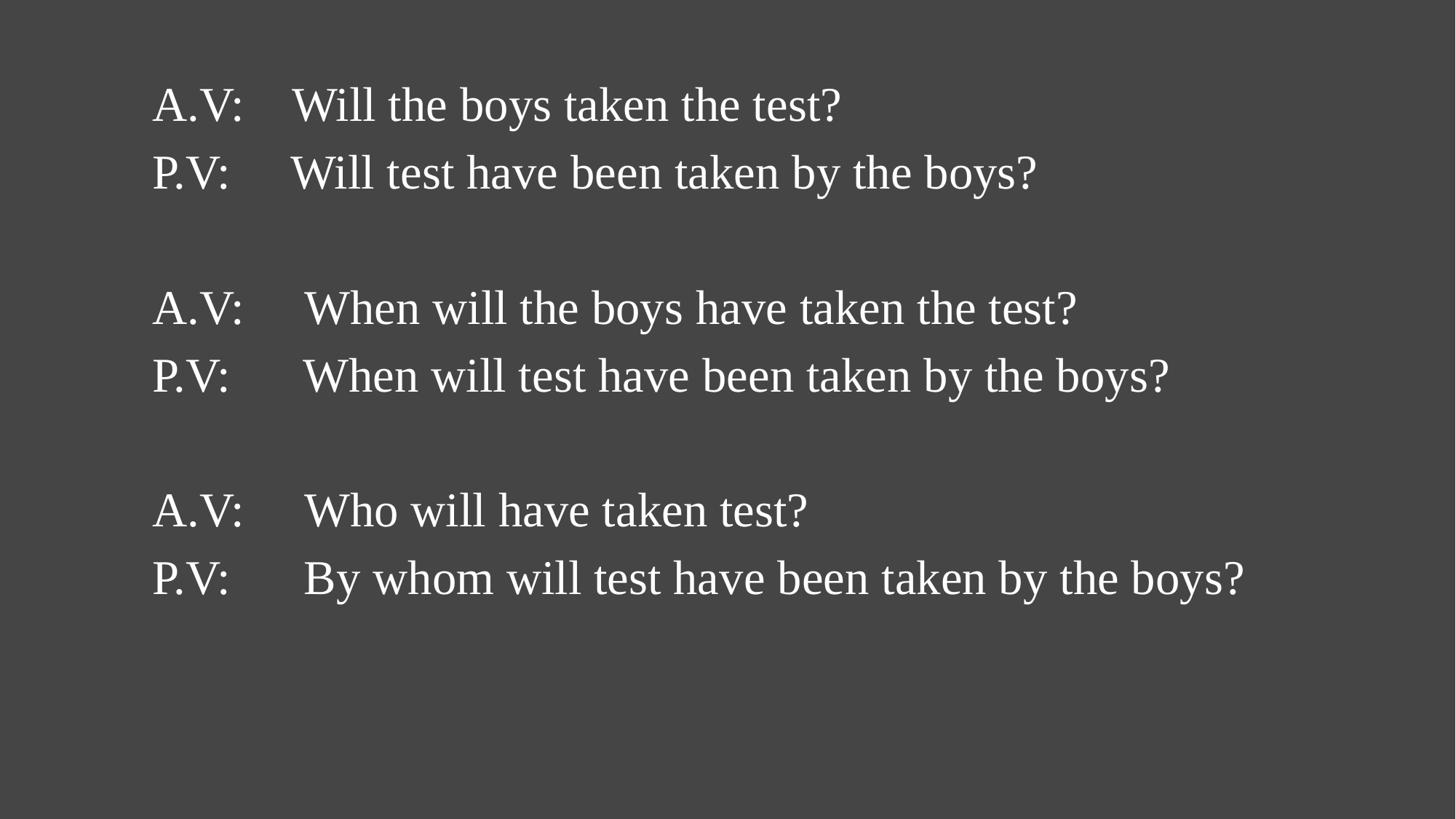

A.V:    Will the boys taken the test?
P.V:     Will test have been taken by the boys?

A.V:     When will the boys have taken the test?
P.V:      When will test have been taken by the boys?

A.V:     Who will have taken test?
P.V:      By whom will test have been taken by the boys?